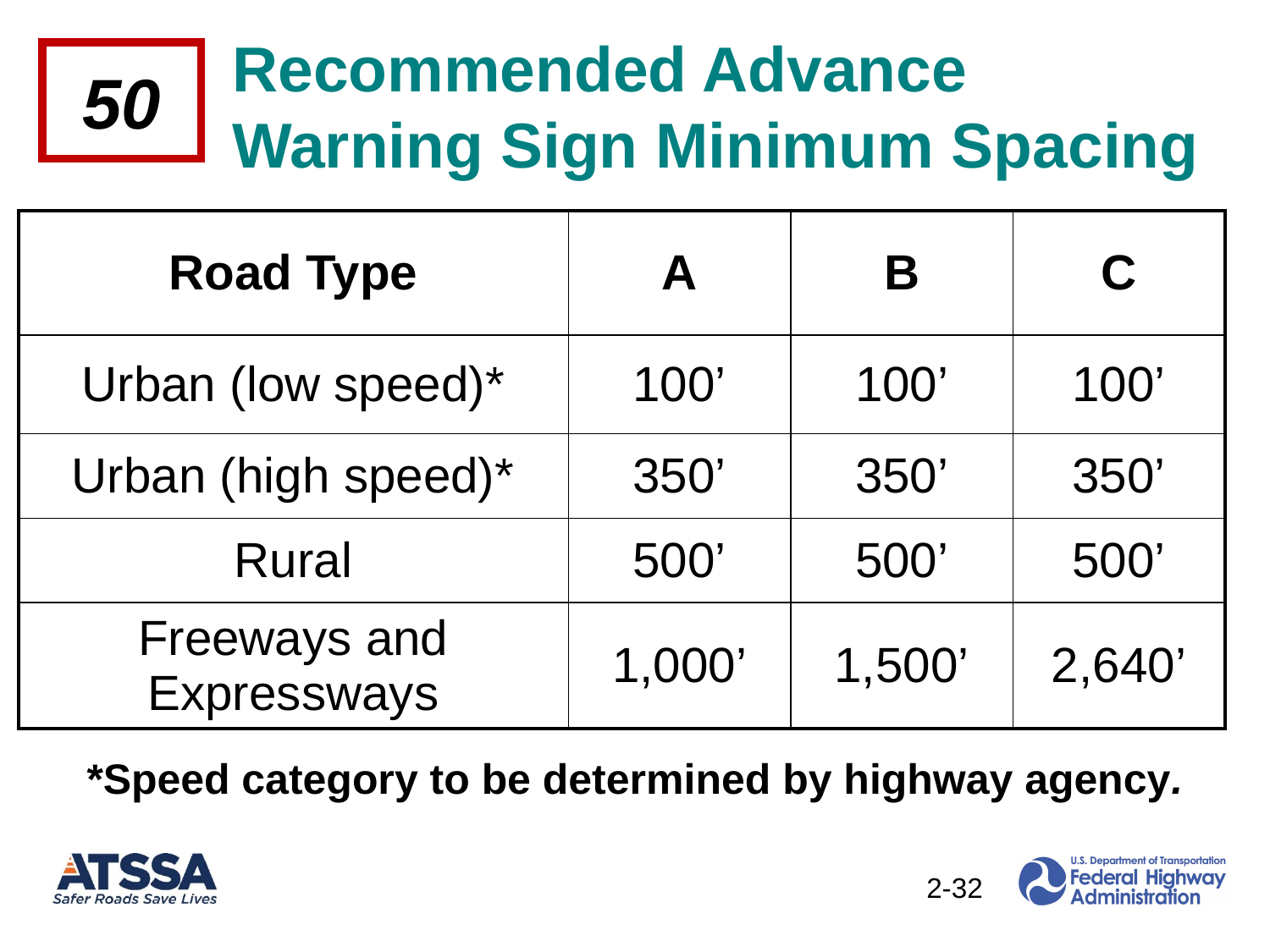

# Recommended Advance Warning Sign Minimum Spacing
50
| Road Type | A | B | C |
| --- | --- | --- | --- |
| Urban (low speed)\* | 100’ | 100’ | 100’ |
| Urban (high speed)\* | 350’ | 350’ | 350’ |
| Rural | 500’ | 500’ | 500’ |
| Freeways and Expressways | 1,000’ | 1,500’ | 2,640’ |
*Speed category to be determined by highway agency.